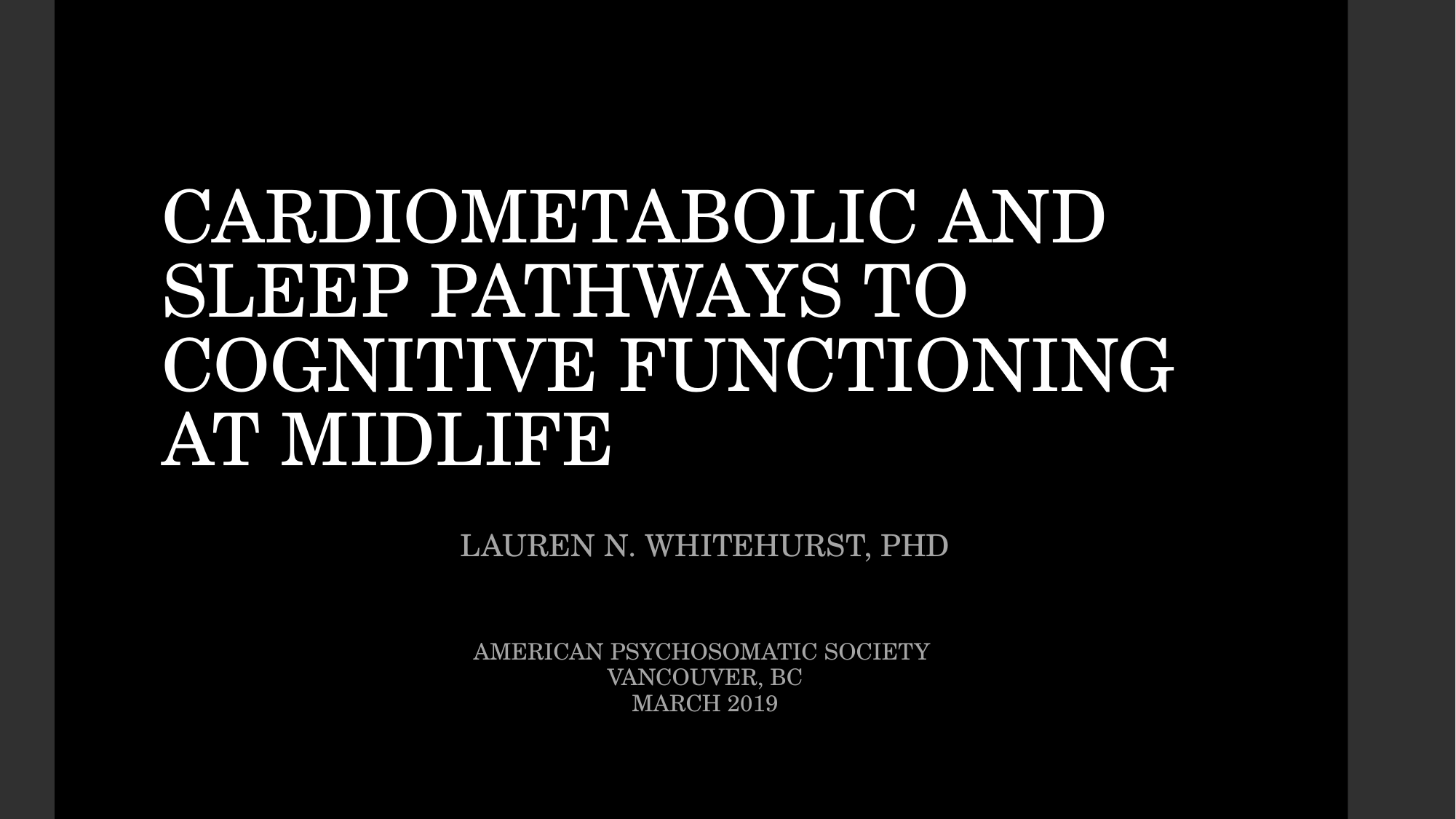

# CARDIOMETABOLIC AND SLEEP PATHWAYS TO COGNITIVE FUNCTIONING AT MIDLIFE
Lauren n. Whitehurst, phd

American Psychosomatic Society
Vancouver, BC
March 2019